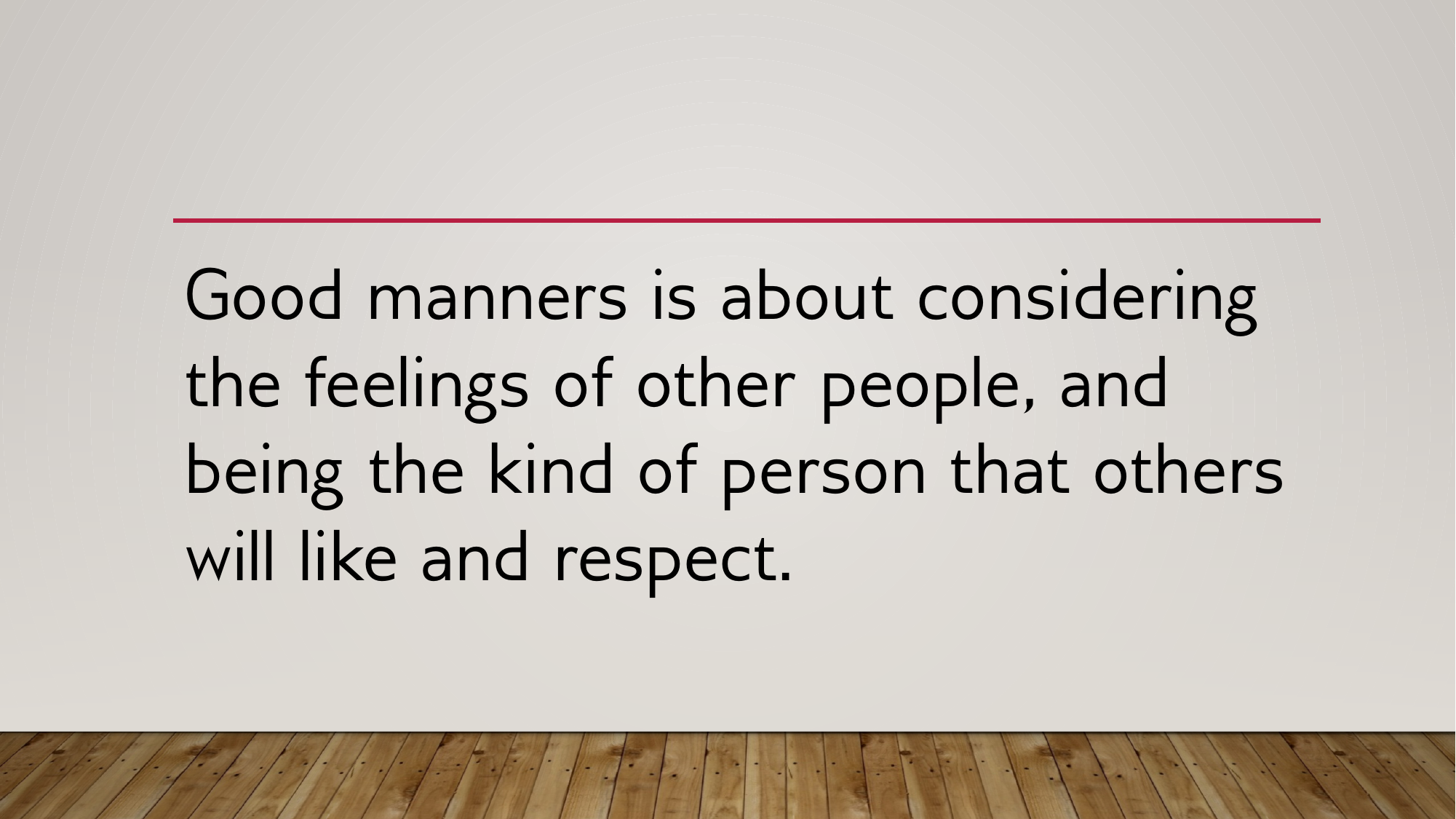

Good manners is about considering the feelings of other people, and being the kind of person that others will like and respect.